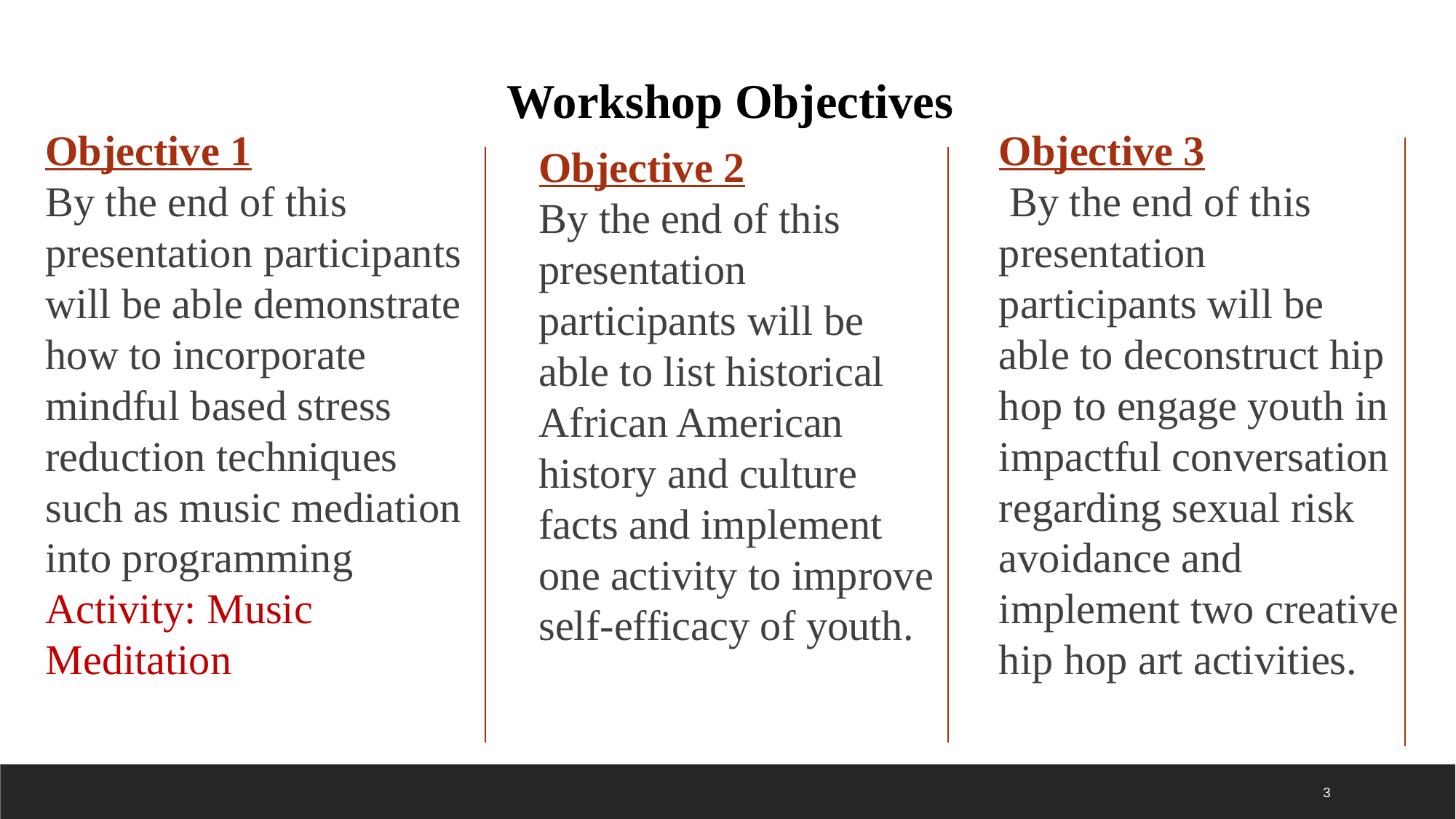

Workshop Objectives
Objective 3
 By the end of this presentation participants will be able to deconstruct hip hop to engage youth in impactful conversation regarding sexual risk avoidance and implement two creative hip hop art activities.

Objective 1
By the end of this presentation participants will be able demonstrate how to incorporate mindful based stress reduction techniques such as music mediation into programming
Activity: Music Meditation
Objective 2
By the end of this presentation participants will be able to list historical African American history and culture facts and implement one activity to improve self-efficacy of youth.

3